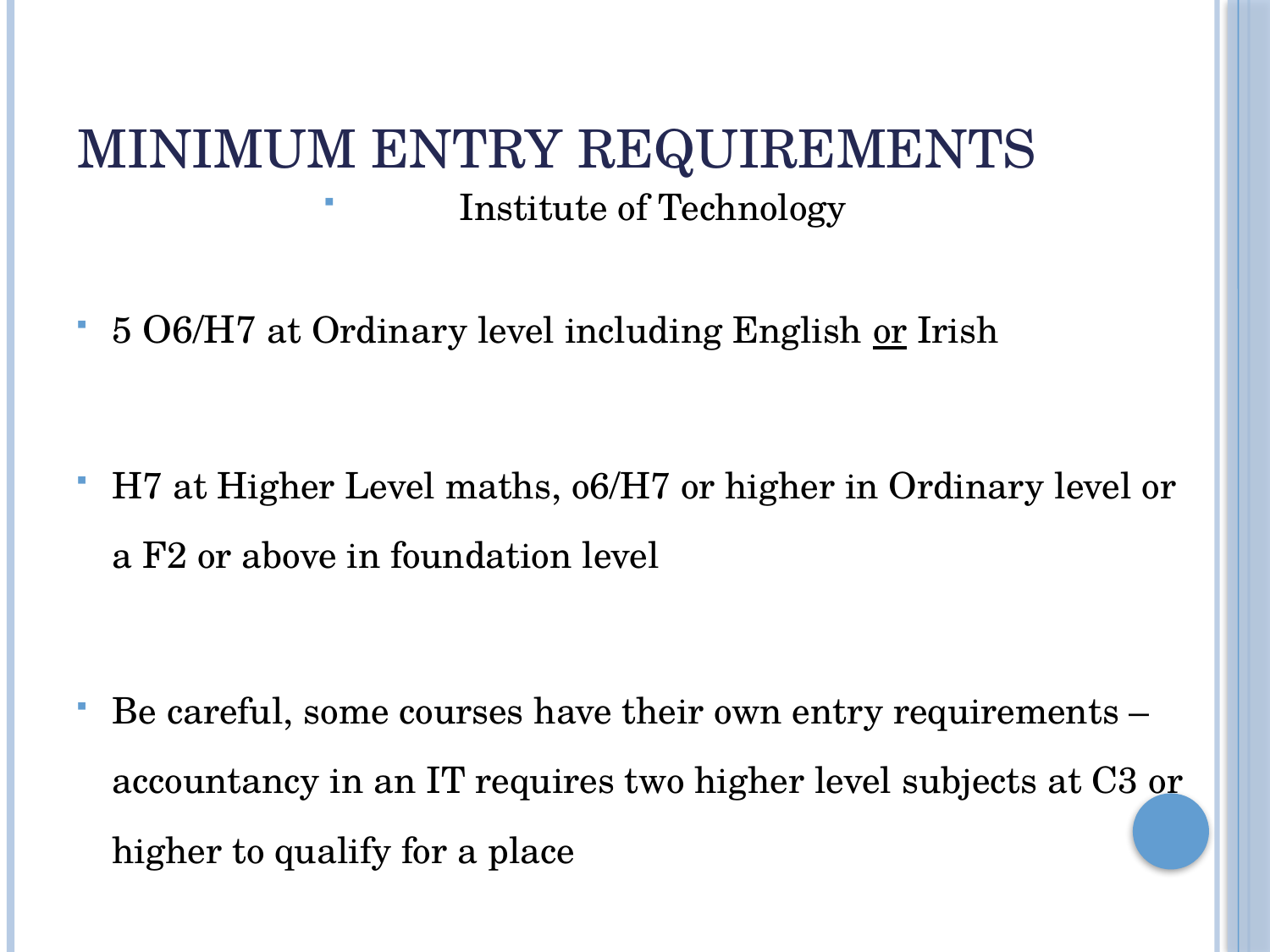

# Minimum Entry Requirements
Institute of Technology

5 O6/H7 at Ordinary level including English or Irish

H7 at Higher Level maths, o6/H7 or higher in Ordinary level or a F2 or above in foundation level

Be careful, some courses have their own entry requirements – accountancy in an IT requires two higher level subjects at C3 or higher to qualify for a place